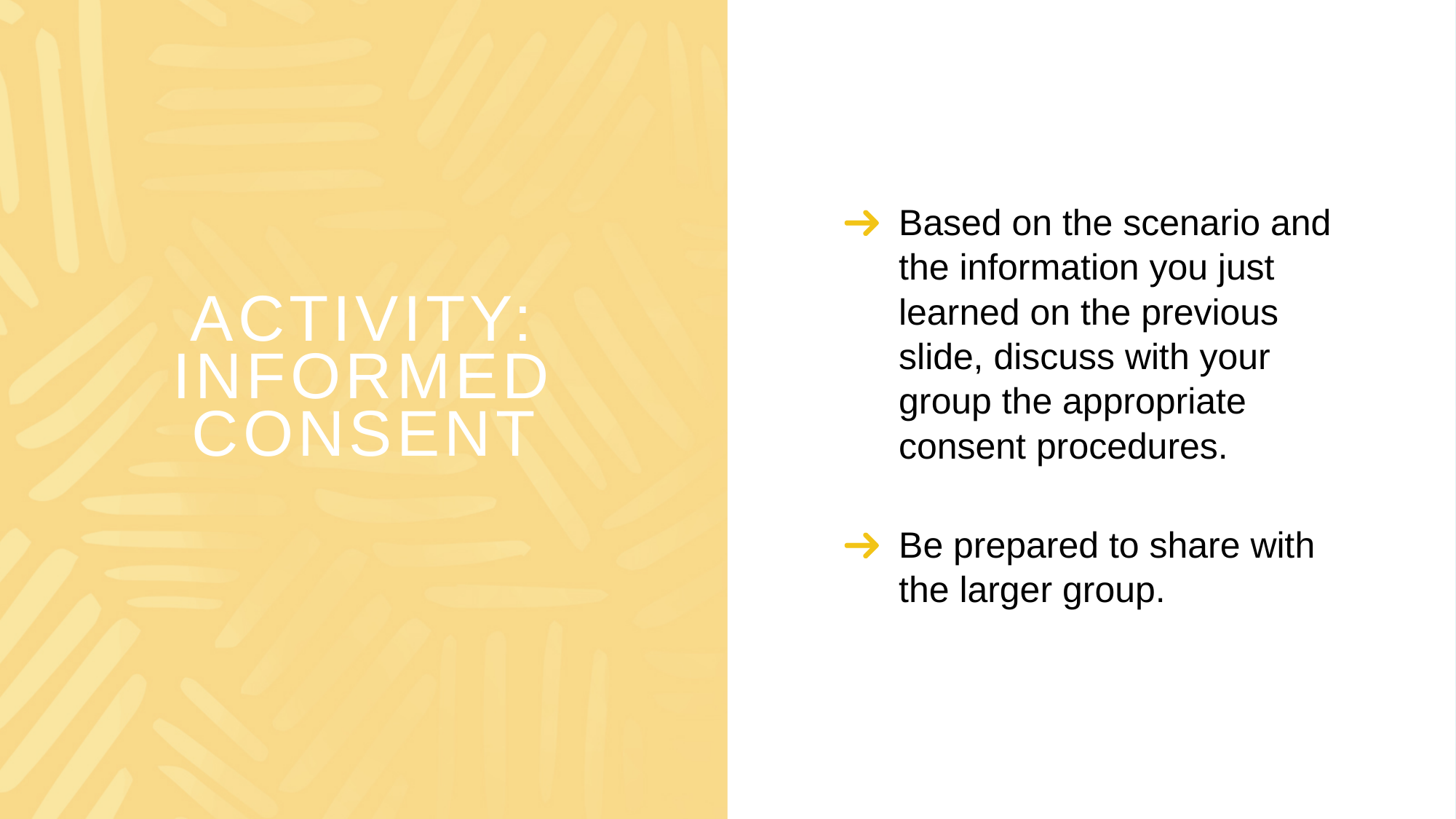

Based on the scenario and the information you just learned on the previous slide, discuss with your group the appropriate consent procedures.
Be prepared to share with the larger group.
# ACTIVITY: InFORMED consent